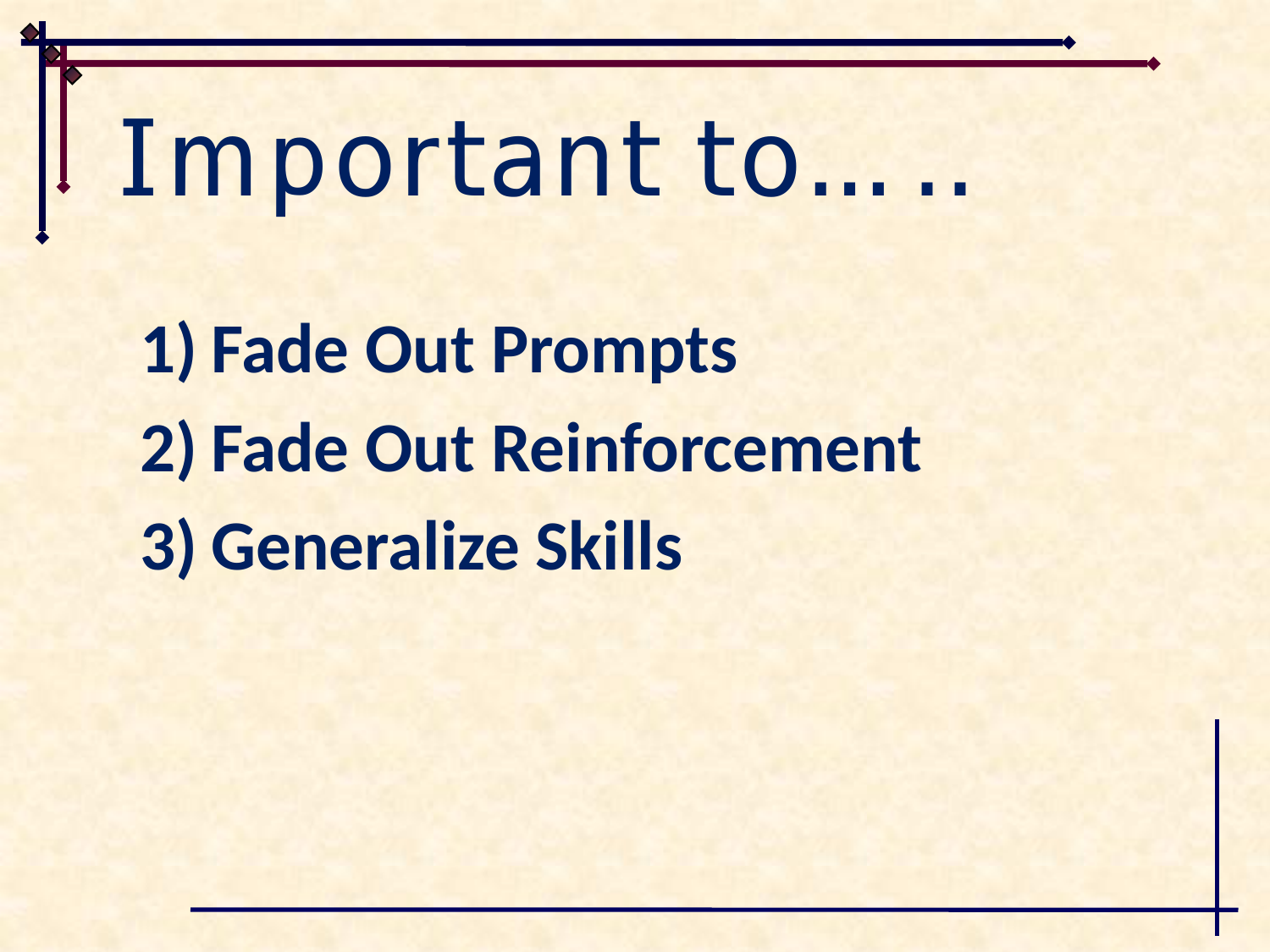

Important to…..
Fade Out Prompts
Fade Out Reinforcement
Generalize Skills